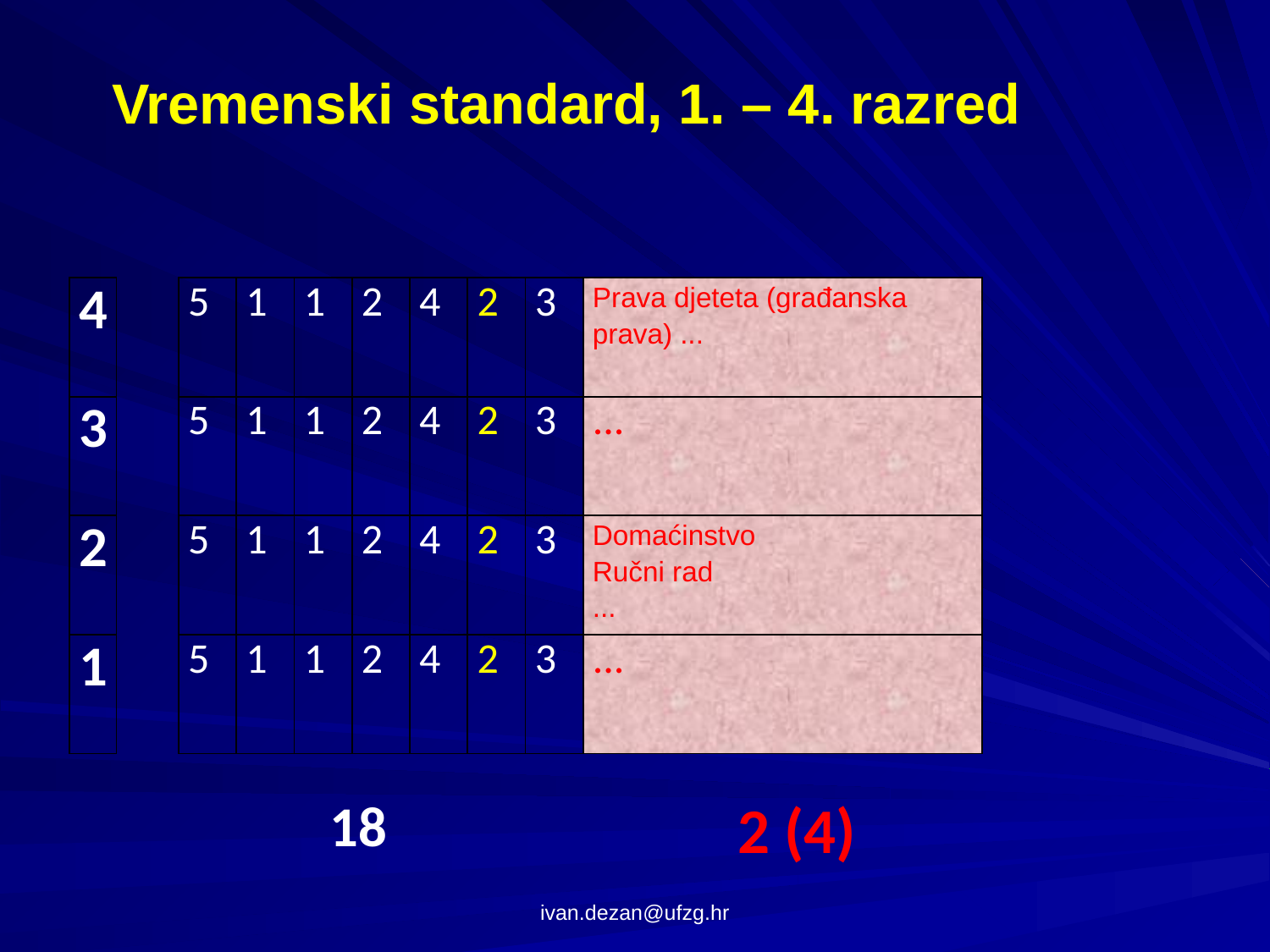

# Vremenski standard, 1. – 4. razred
| 4 |
| --- |
| 3 |
| 2 |
| 1 |
| 5 | 1 | 1 | 2 | 4 | 2 | 3 | Prava djeteta (građanska prava) ... |
| --- | --- | --- | --- | --- | --- | --- | --- |
| 5 | 1 | 1 | 2 | 4 | 2 | 3 | ... |
| 5 | 1 | 1 | 2 | 4 | 2 | 3 | Domaćinstvo Ručni rad ... |
| 5 | 1 | 1 | 2 | 4 | 2 | 3 | ... |
18
2 (4)
ivan.dezan@ufzg.hr